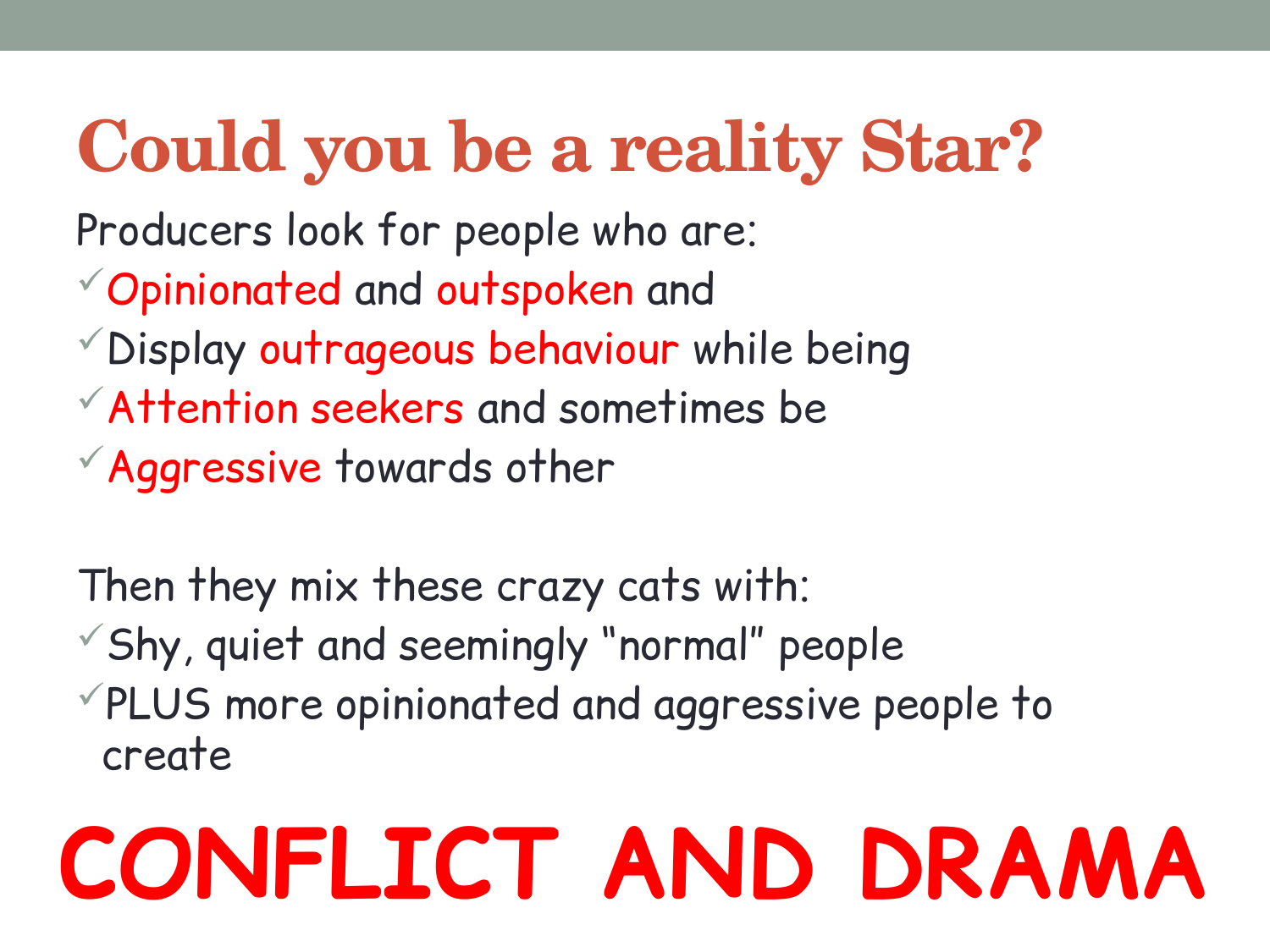

# Could you be a reality Star?
Producers look for people who are:
Opinionated and outspoken and
Display outrageous behaviour while being
Attention seekers and sometimes be
Aggressive towards other

Then they mix these crazy cats with:
Shy, quiet and seemingly “normal” people
PLUS more opinionated and aggressive people to create

CONFLICT AND DRAMA